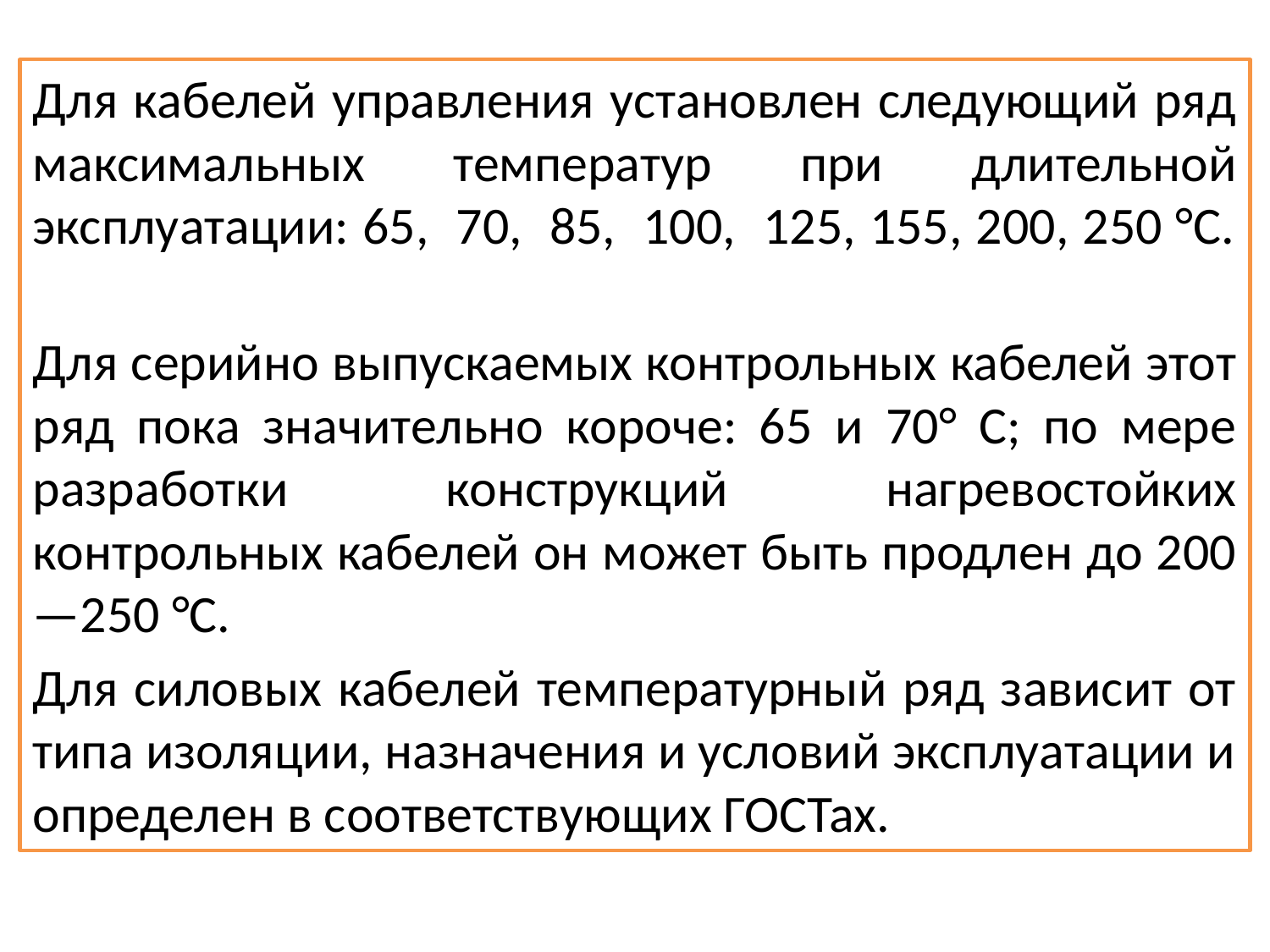

#
Для кабелей управления установлен следующий ряд максимальных температур при длительной эксплуатации: 65,  70,  85,  100,  125, 155, 200, 250 °С.
Для серийно выпускаемых контрольных кабелей этот ряд пока значительно короче: 65 и 70° С; по мере разработки конструкций нагревостойких контрольных кабелей он может быть продлен до 200—250 °С.
Для силовых кабелей температурный ряд зависит от типа изоляции, назначения и условий эксплуатации и определен в соответствующих ГОСТах.